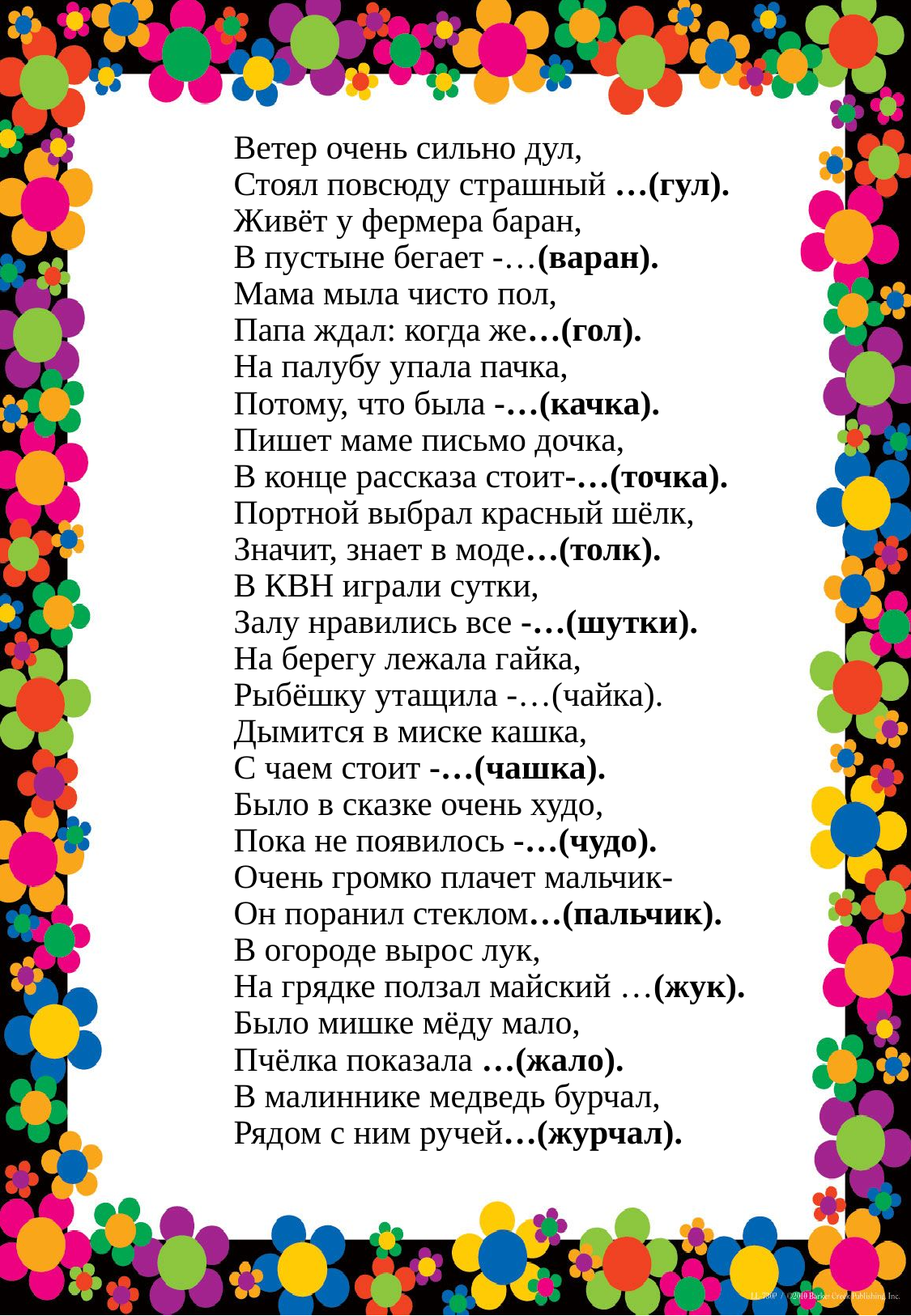

# Ветер очень сильно дул, Стоял повсюду страшный …(гул). Живёт у фермера баран, В пустыне бегает -…(варан). Мама мыла чисто пол, Папа ждал: когда же…(гол). На палубу упала пачка, Потому, что была -…(качка). Пишет маме письмо дочка, В конце рассказа стоит-…(точка). Портной выбрал красный шёлк, Значит, знает в моде…(толк). В КВН играли сутки, Залу нравились все -…(шутки). На берегу лежала гайка, Рыбёшку утащила -…(чайка). Дымится в миске кашка, С чаем стоит -…(чашка). Было в сказке очень худо, Пока не появилось -…(чудо). Очень громко плачет мальчик- Он поранил стеклом…(пальчик). В огороде вырос лук, На грядке ползал майский …(жук). Было мишке мёду мало, Пчёлка показала …(жало). В малиннике медведь бурчал, Рядом с ним ручей…(журчал).